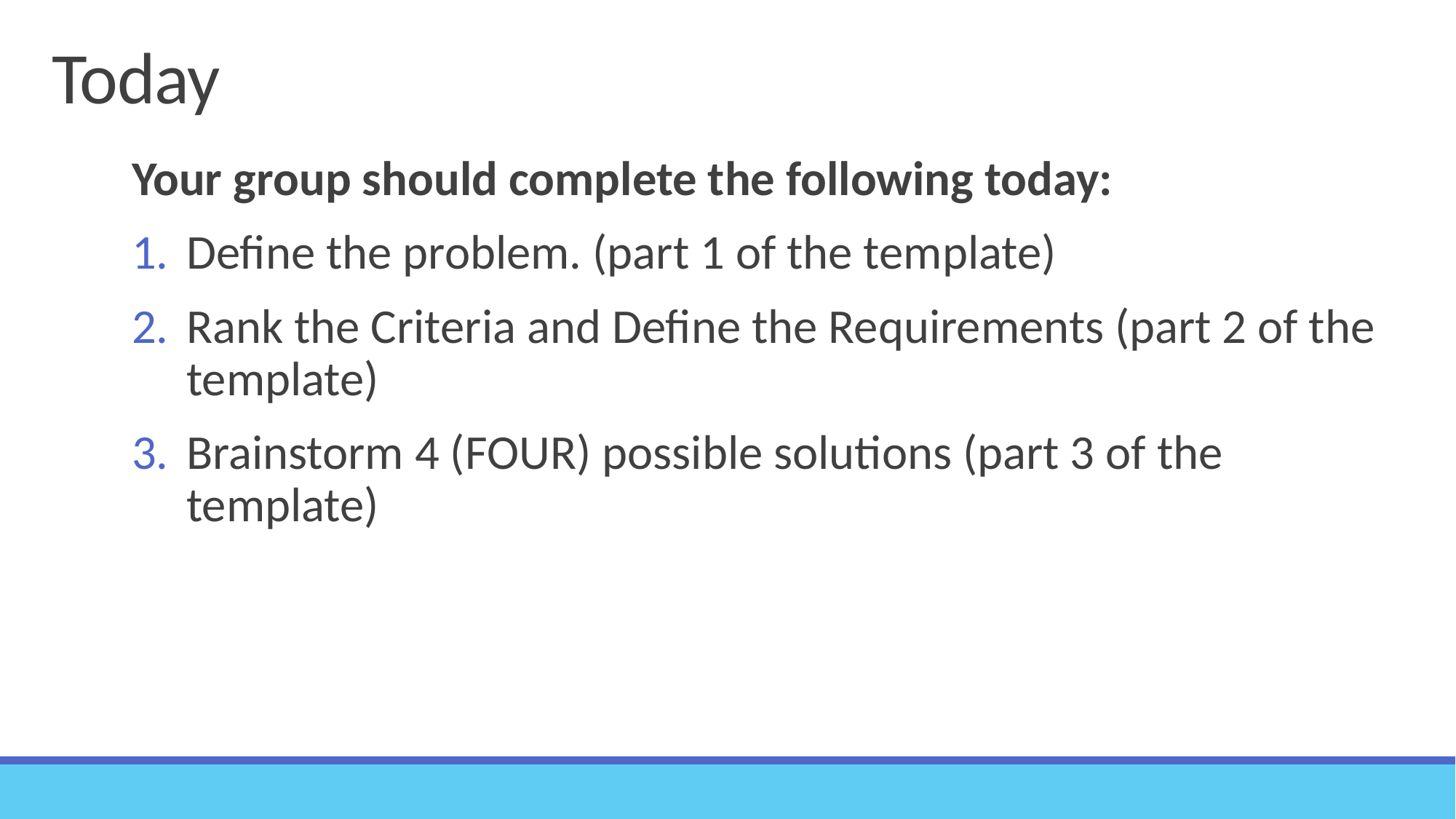

# Today
Your group should complete the following today:
Define the problem. (part 1 of the template)
Rank the Criteria and Define the Requirements (part 2 of the template)
Brainstorm 4 (FOUR) possible solutions (part 3 of the template)